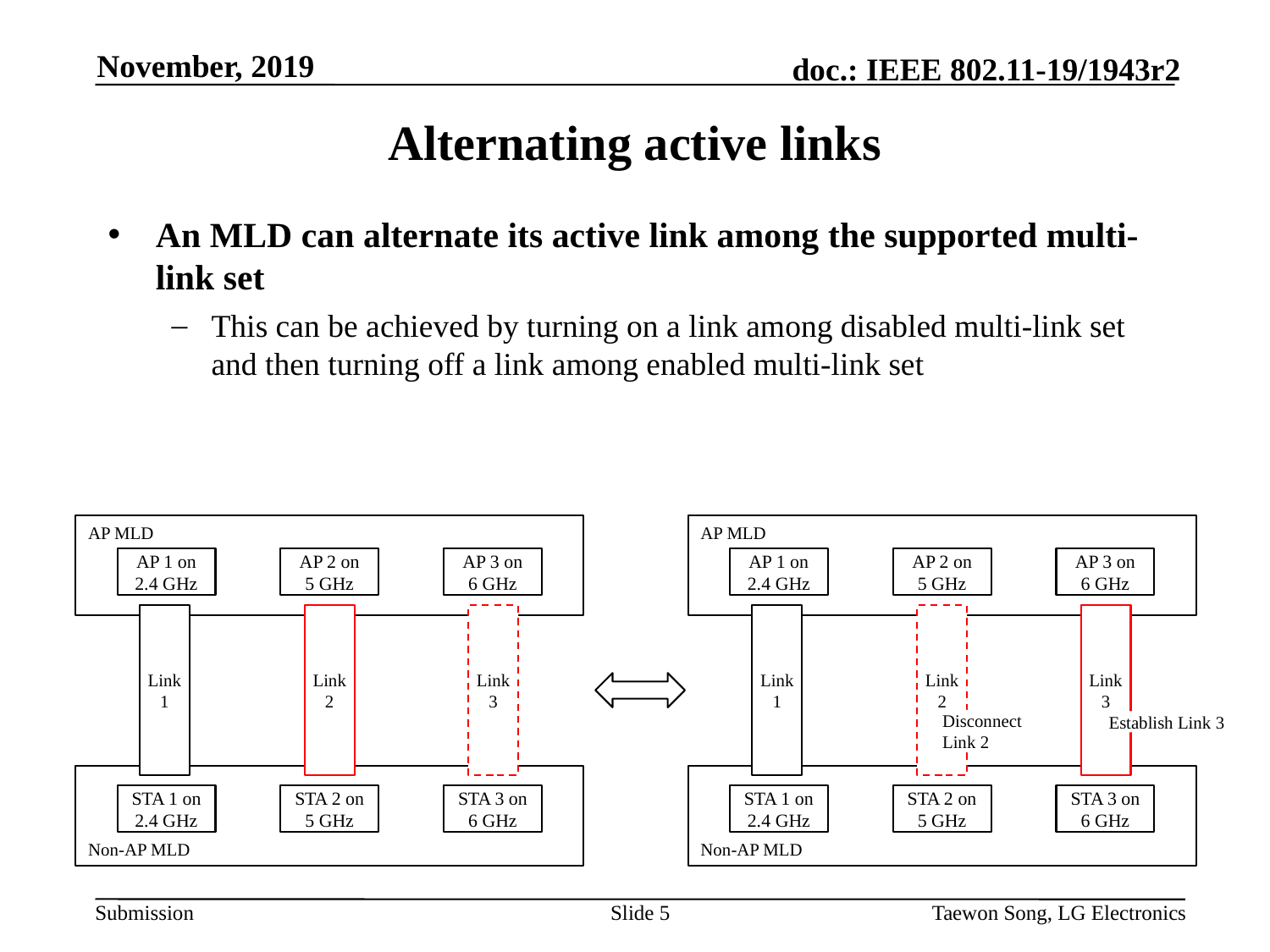

November, 2019
# Alternating active links
An MLD can alternate its active link among the supported multi-link set
This can be achieved by turning on a link among disabled multi-link set and then turning off a link among enabled multi-link set

AP MLD
AP 1 on 2.4 GHz
AP 2 on 5 GHz
AP 3 on 6 GHz
AP MLD
AP 1 on 2.4 GHz
AP 2 on 5 GHz
AP 3 on 6 GHz
Link
1
Link
2
Link
3
Link
1
Link
2
Link
3

Disconnect
Link 2
Establish Link 3
Non-AP MLD
STA 1 on 2.4 GHz
STA 2 on 5 GHz
STA 3 on 6 GHz
Non-AP MLD
STA 1 on 2.4 GHz
STA 2 on 5 GHz
STA 3 on 6 GHz
Slide 5
Taewon Song, LG Electronics